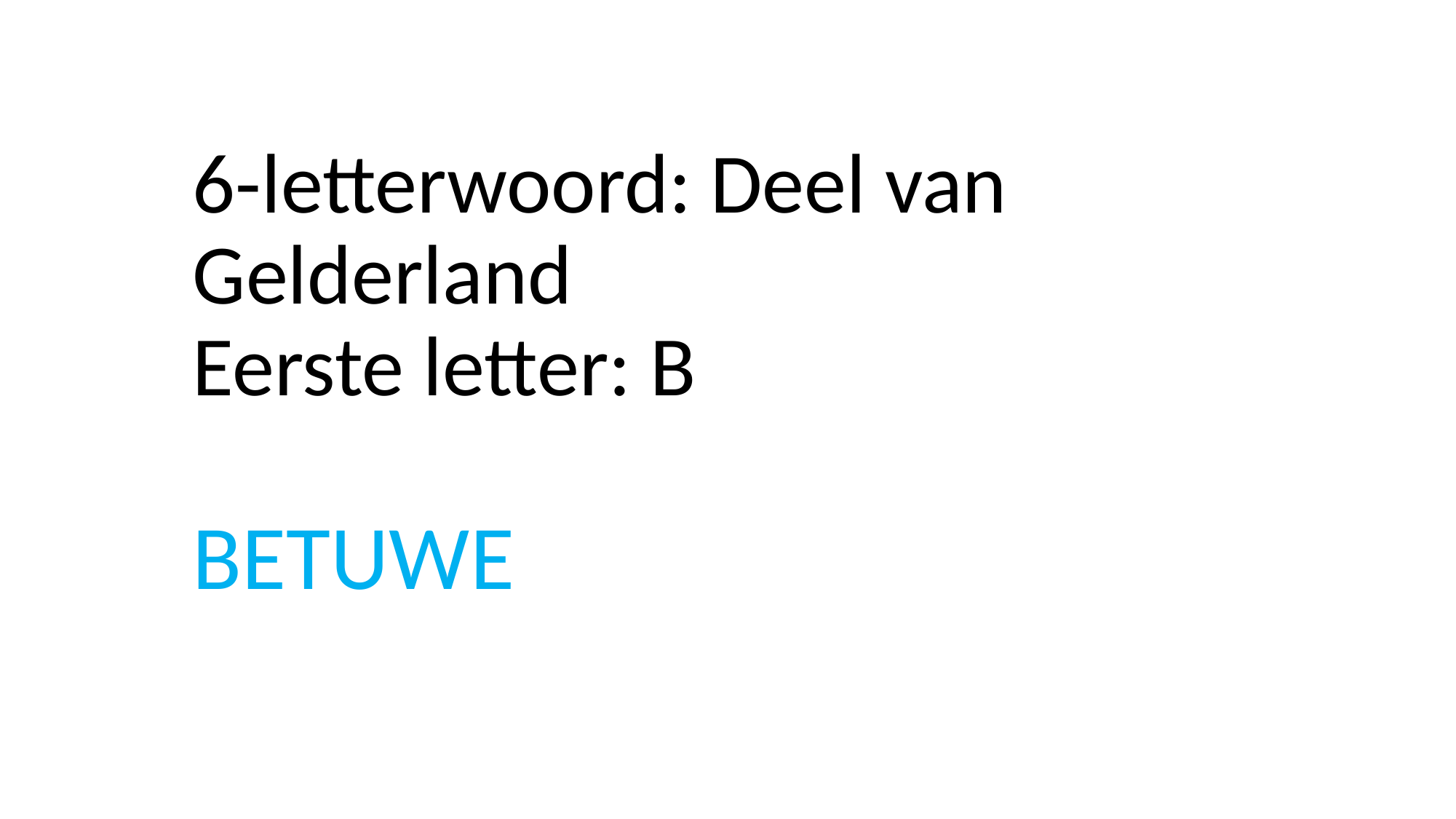

# 6-letterwoord: Deel van Gelderland Eerste letter: B
BETUWE